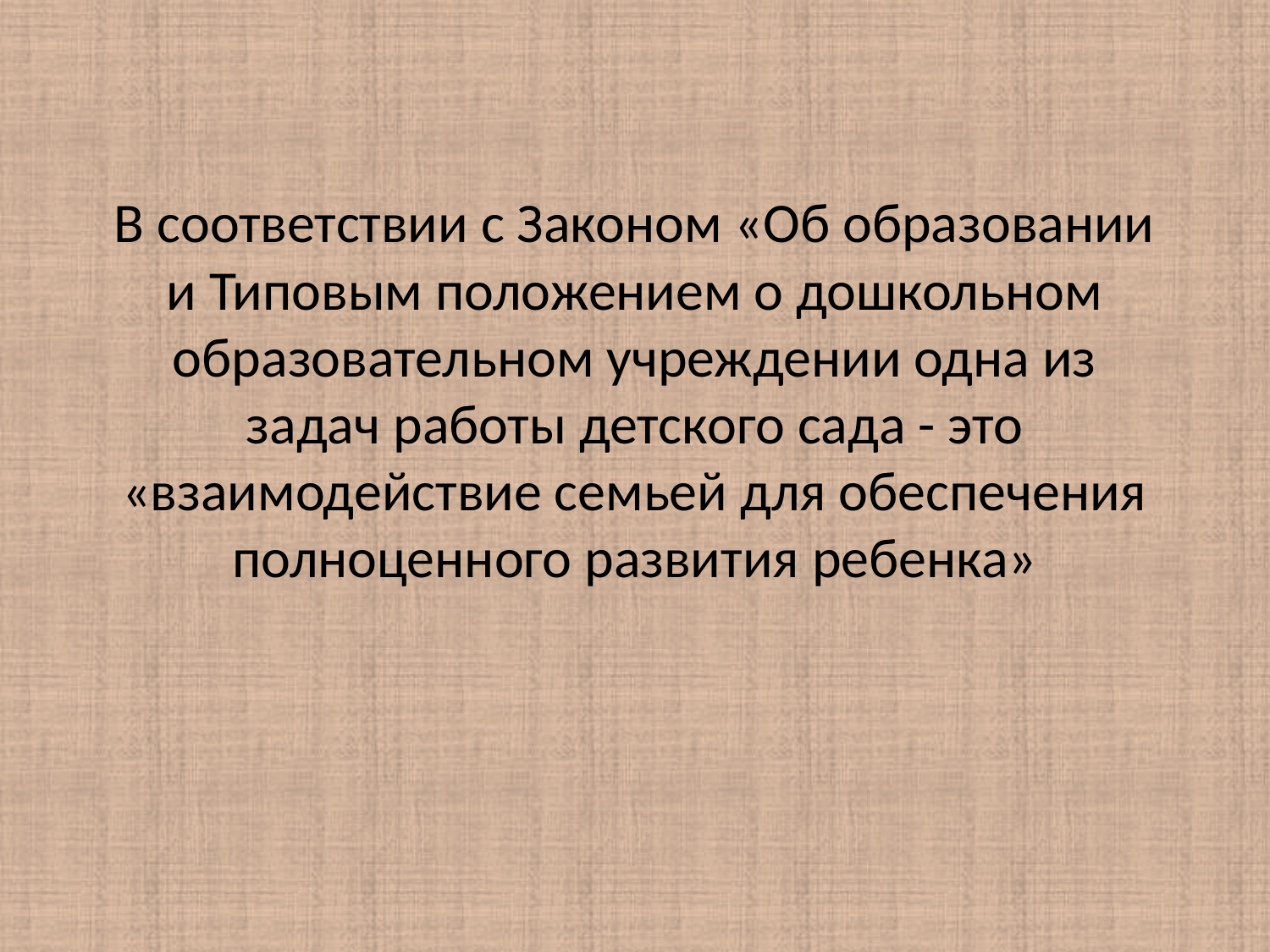

# В соответствии с Законом «Об образовании и Типовым положением о дошкольном образовательном учреждении одна из задач работы детского сада - это «взаимодействие семьей для обеспечения полноценного развития ребенка»